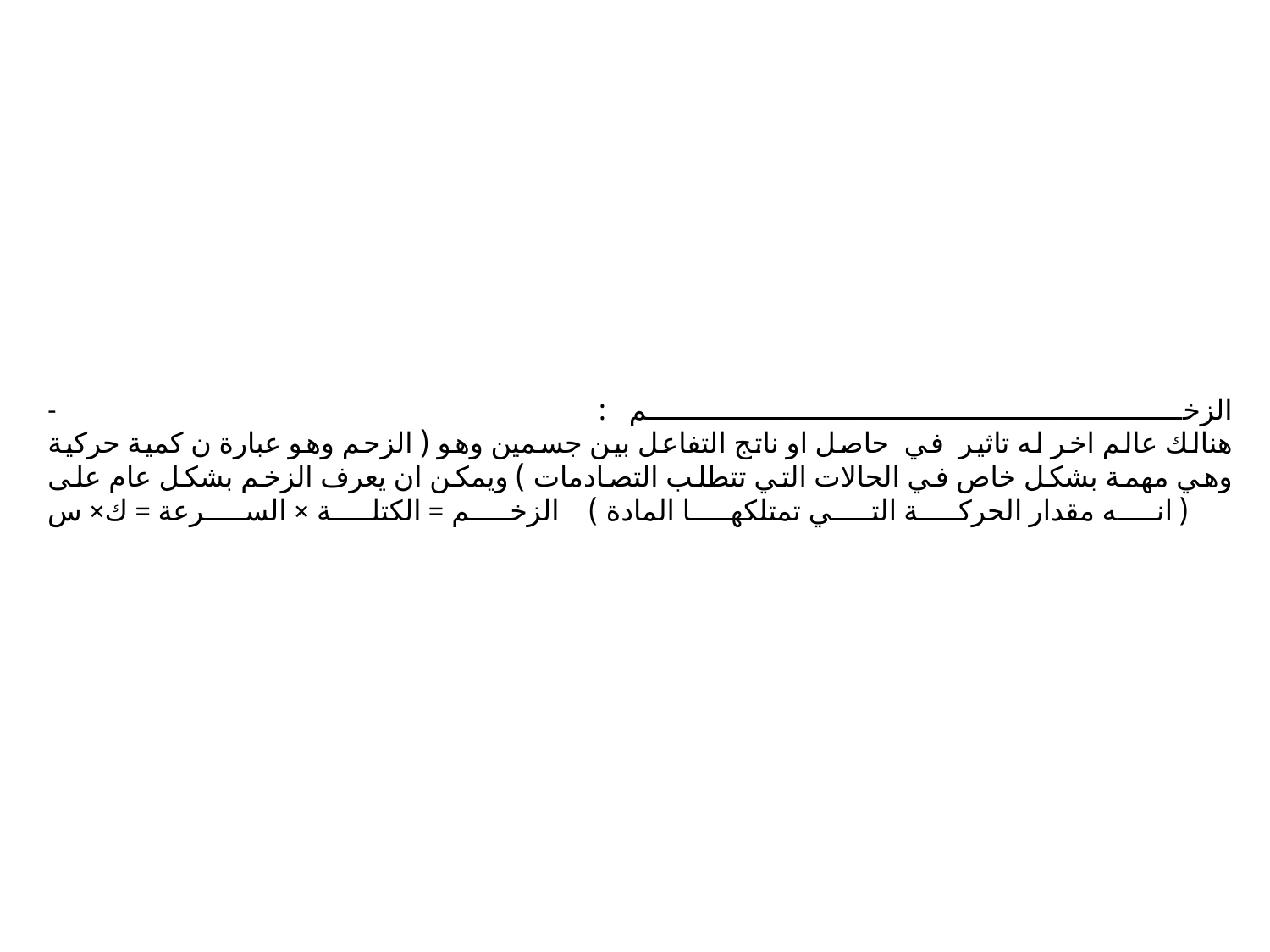

# - الزخم   : هنالك عالم اخر له تاثير  في  حاصل او ناتج التفاعل بين جسمين وهو ( الزحم وهو عبارة ن كمية حركية وهي مهمة بشكل خاص في الحالات التي تتطلب التصادمات ) ويمكن ان يعرف الزخم بشكل عام على ( انه مقدار الحركة التي تمتلكها المادة )    الزخم = الكتلة × السرعة = ك× س